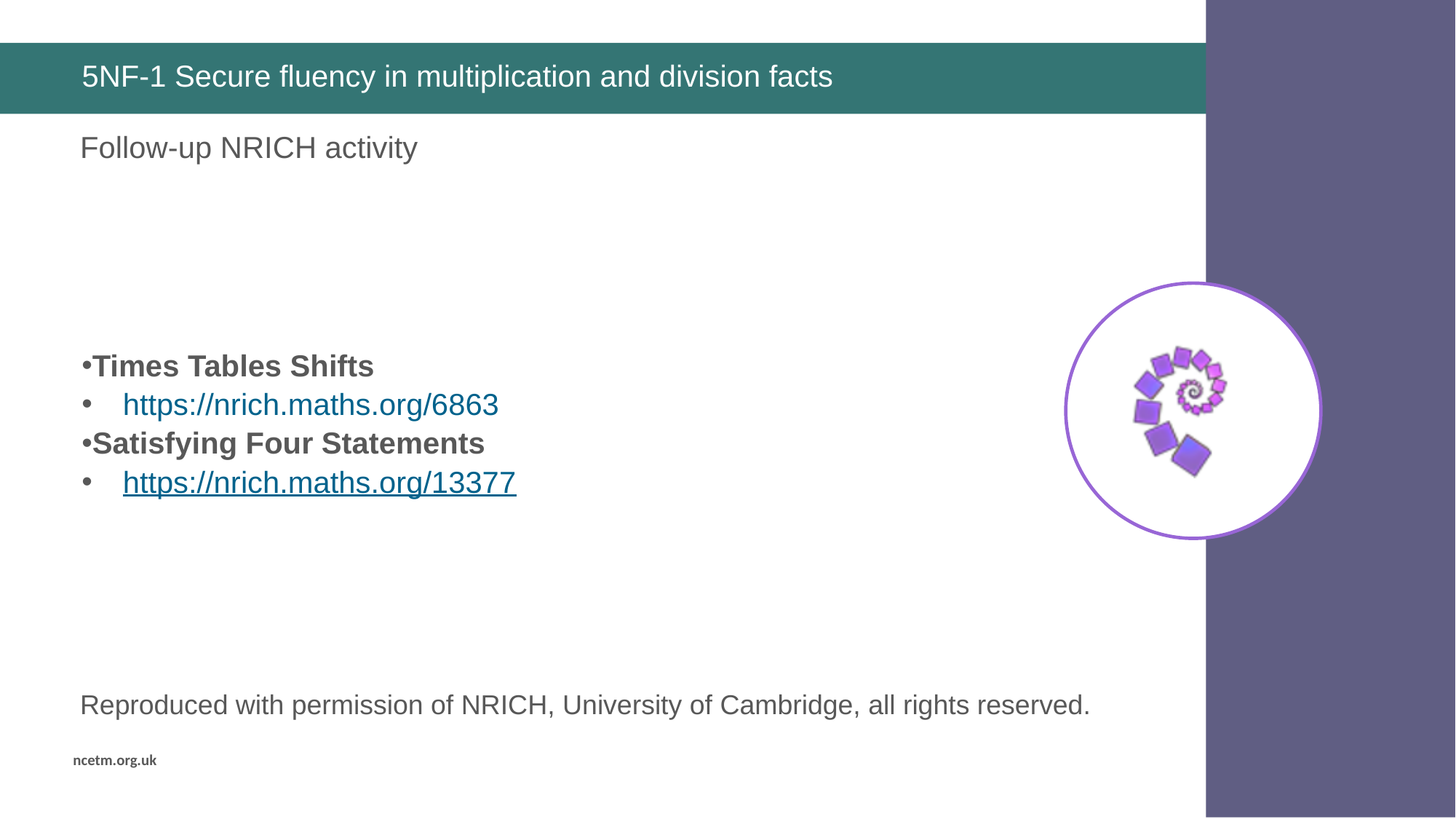

# 5NF-1 Secure fluency in multiplication and division facts

Times Tables Shifts
https://nrich.maths.org/6863
Satisfying Four Statements
https://nrich.maths.org/13377